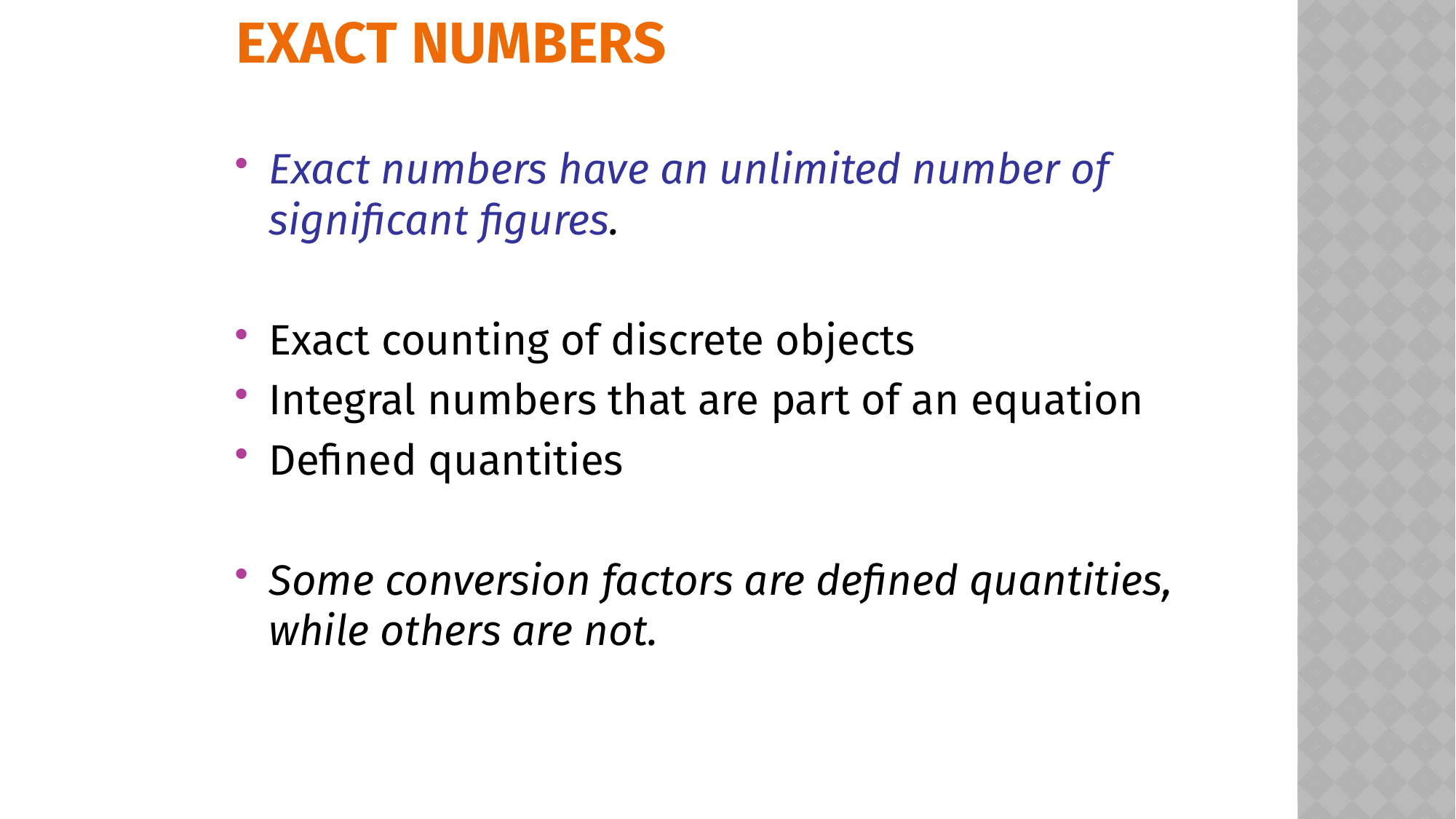

# Exact Numbers
Exact numbers have an unlimited number of significant figures.

Exact counting of discrete objects
Integral numbers that are part of an equation
Defined quantities

Some conversion factors are defined quantities, while others are not.